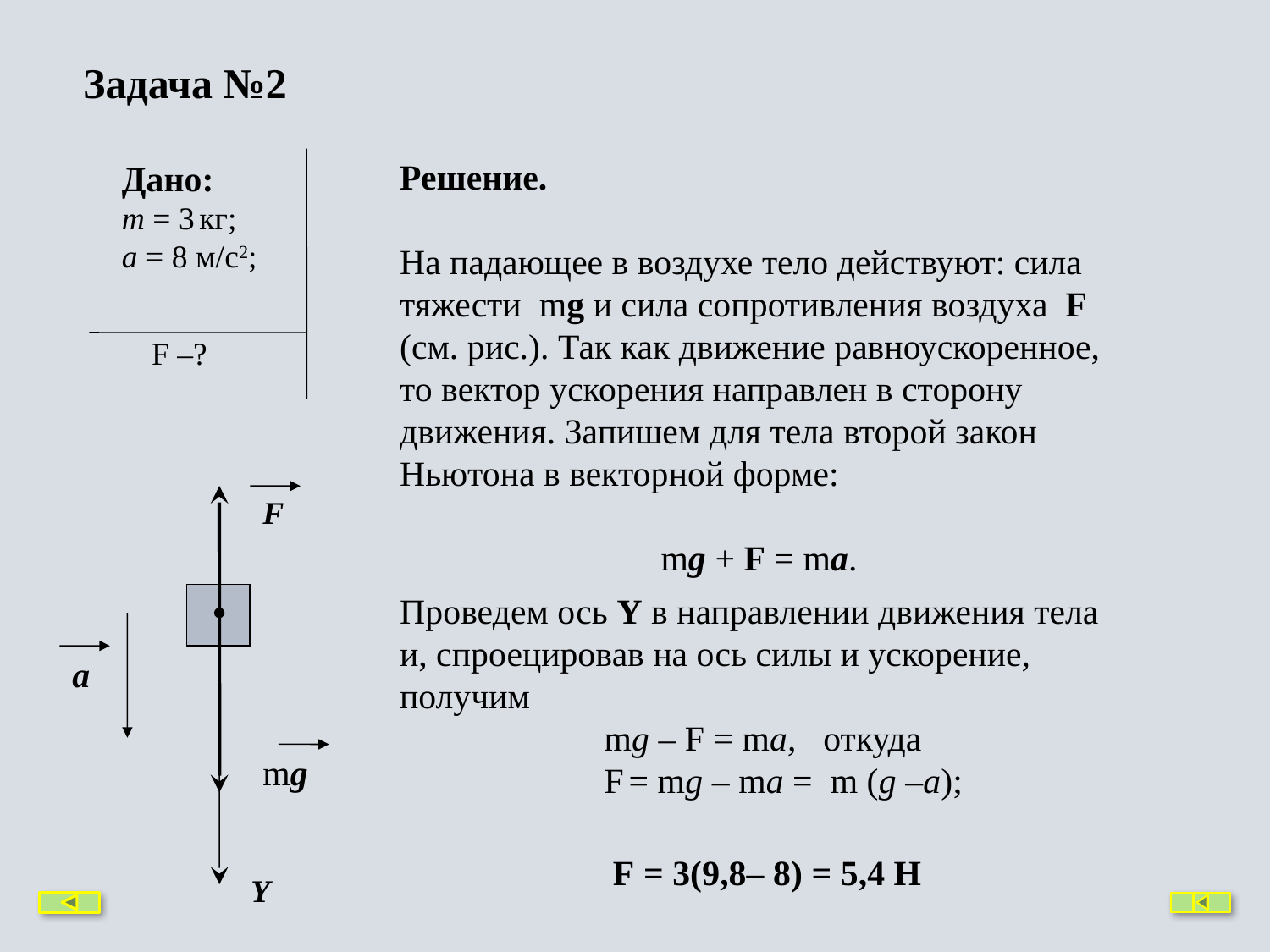

Задача №2

Дано:
m = 3 кг;
а = 8 м/с2;

Решение.

На падающее в воздухе тело действуют: сила тяжести  mg и сила сопротивления воздуха  F (см. рис.). Так как движение равноускоренное, то вектор ускорения направлен в сторону движения. Запишем для тела второй закон Ньютона в векторной форме:

  mg + F = ma.

Проведем ось Y в направлении движения тела и, спроецировав на ось силы и ускорение, получим
                       mg – F = ma,   откуда
                       F = mg – ma =  m (g –a);

                        F = 3(9,8– 8) = 5,4 Н
F –?

F

а

mg

Y